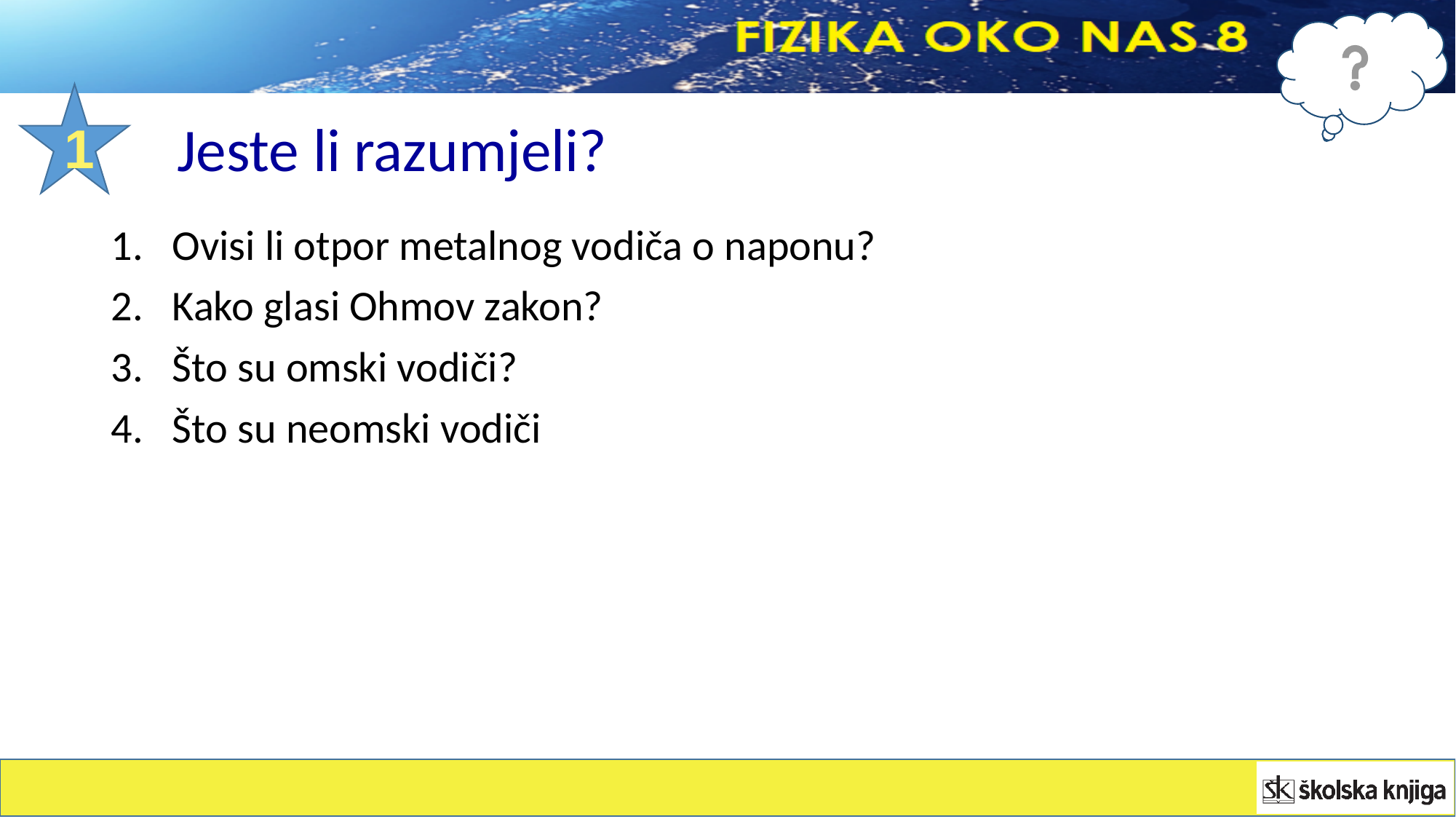

1
Jeste li razumjeli?
Ovisi li otpor metalnog vodiča o naponu?
Kako glasi Ohmov zakon?
Što su omski vodiči?
Što su neomski vodiči